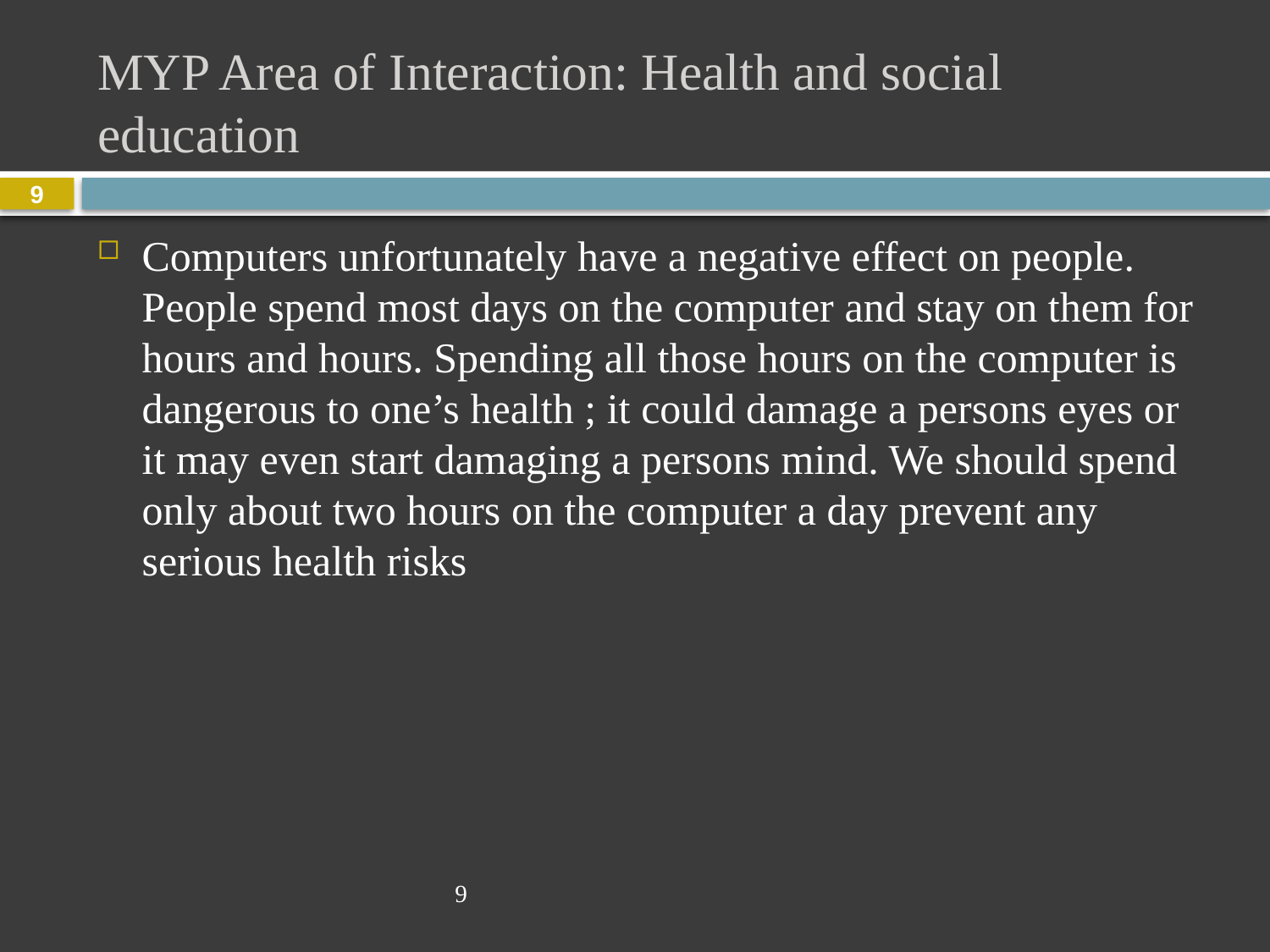

# MYP Area of Interaction: Health and social education
9
Computers unfortunately have a negative effect on people. People spend most days on the computer and stay on them for hours and hours. Spending all those hours on the computer is dangerous to one’s health ; it could damage a persons eyes or it may even start damaging a persons mind. We should spend only about two hours on the computer a day prevent any serious health risks
9